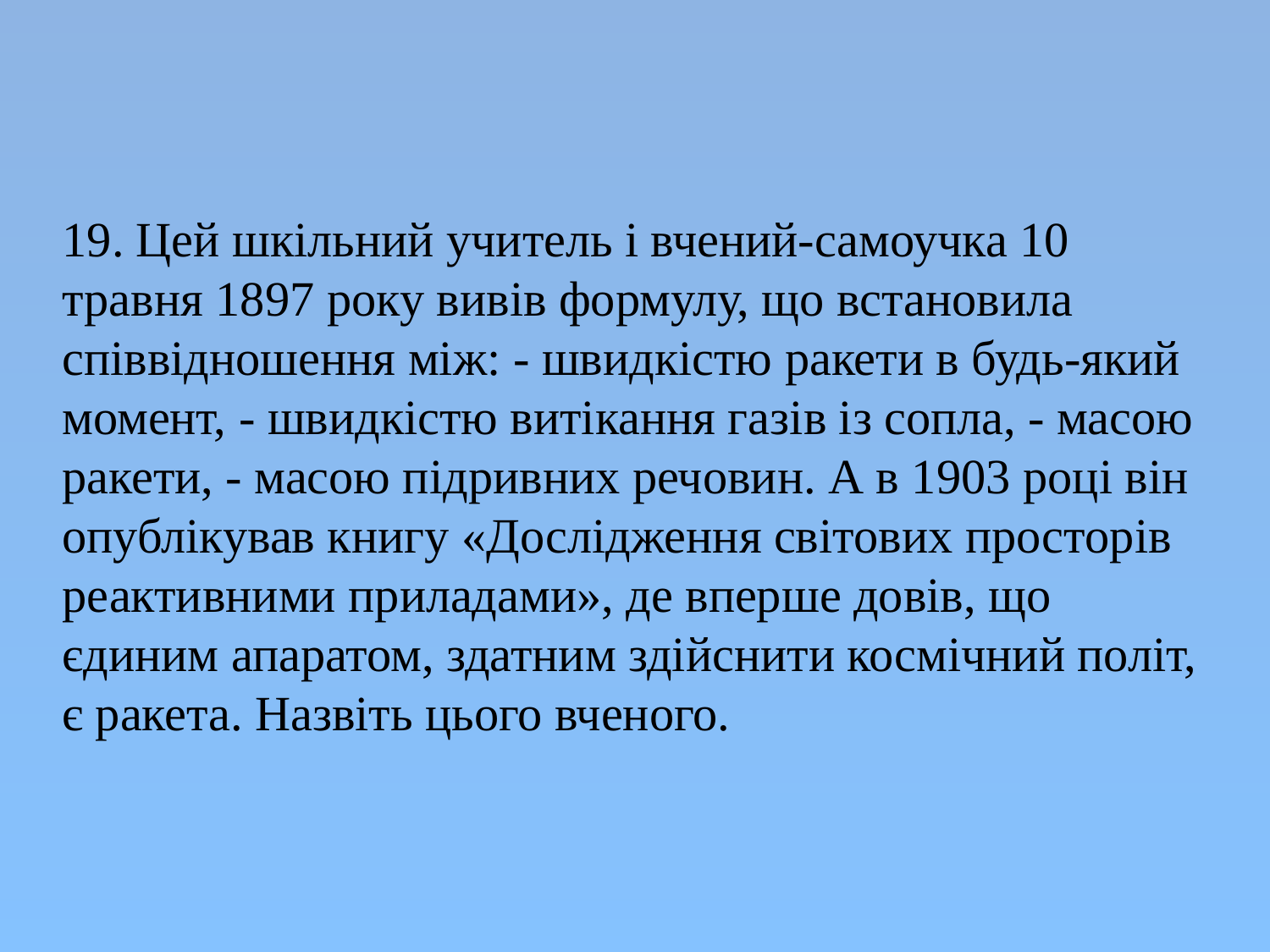

19. Цей шкільний учитель і вчений-самоучка 10 травня 1897 року вивів формулу, що встановила співвідношення між: - швидкістю ракети в будь-який момент, - швидкістю витікання газів із сопла, - масою ракети, - масою підривних речовин. А в 1903 році він опублікував книгу «Дослідження світових просторів реактивними приладами», де вперше довів, що єдиним апаратом, здатним здійснити космічний політ, є ракета. Назвіть цього вченого.